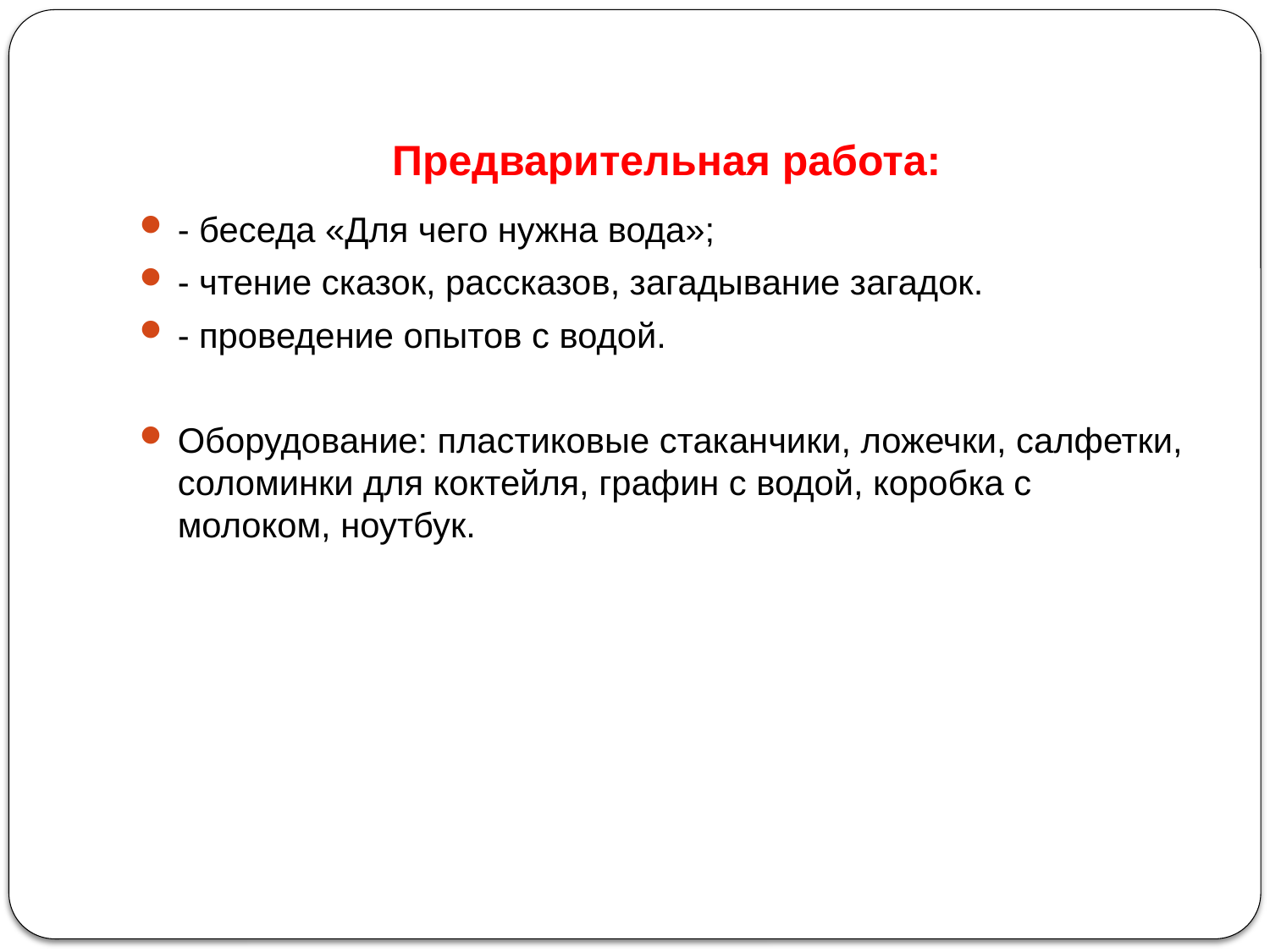

# Предварительная работа:
- беседа «Для чего нужна вода»;
- чтение сказок, рассказов, загадывание загадок.
- проведение опытов с водой.

Оборудование: пластиковые стаканчики, ложечки, салфетки, соломинки для коктейля, графин с водой, коробка с молоком, ноутбук.